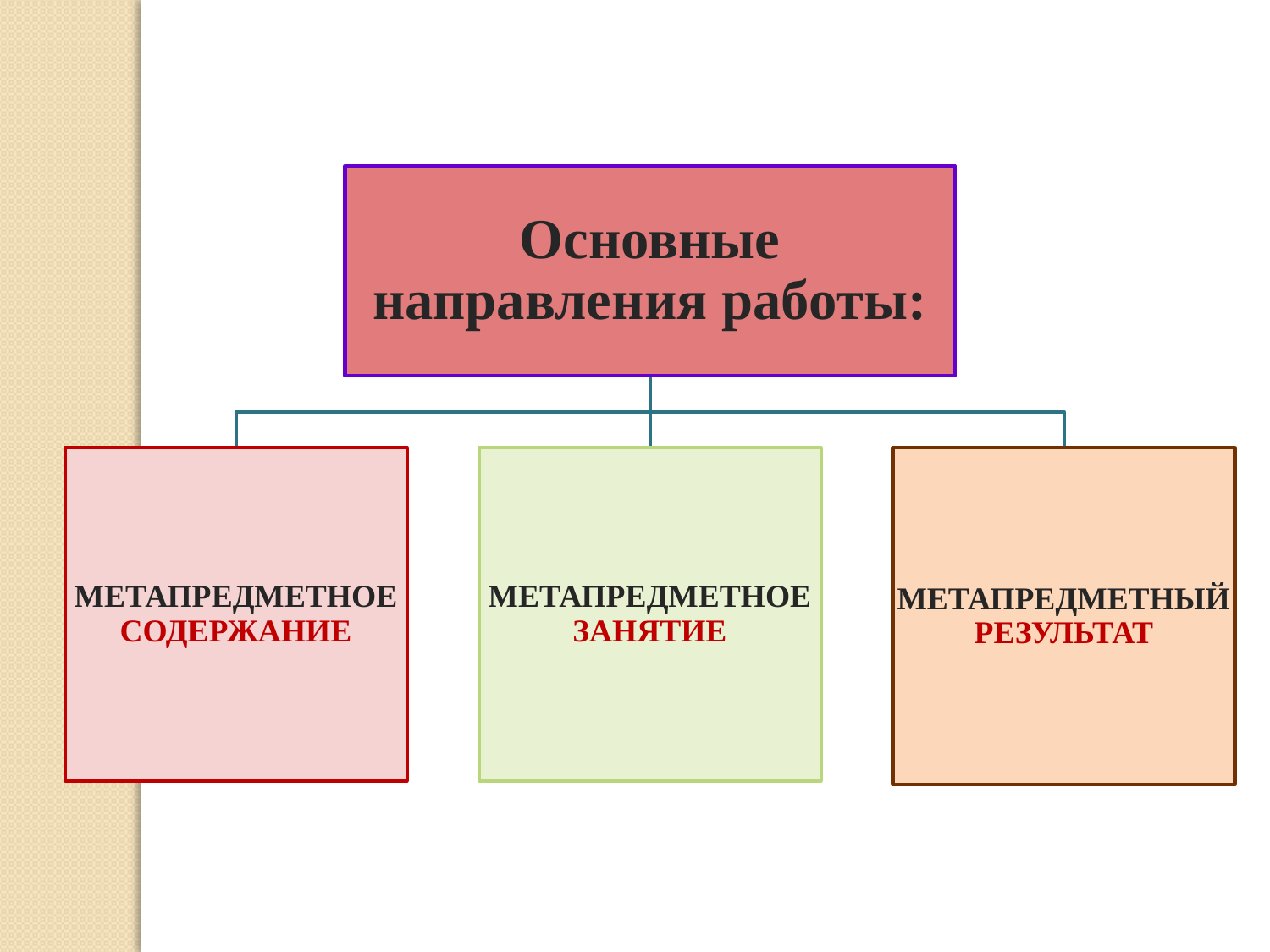

Основные направления работы:
МЕТАПРЕДМЕТНОЕ СОДЕРЖАНИЕ
МЕТАПРЕДМЕТНОЕ ЗАНЯТИЕ
МЕТАПРЕДМЕТНЫЙ РЕЗУЛЬТАТ